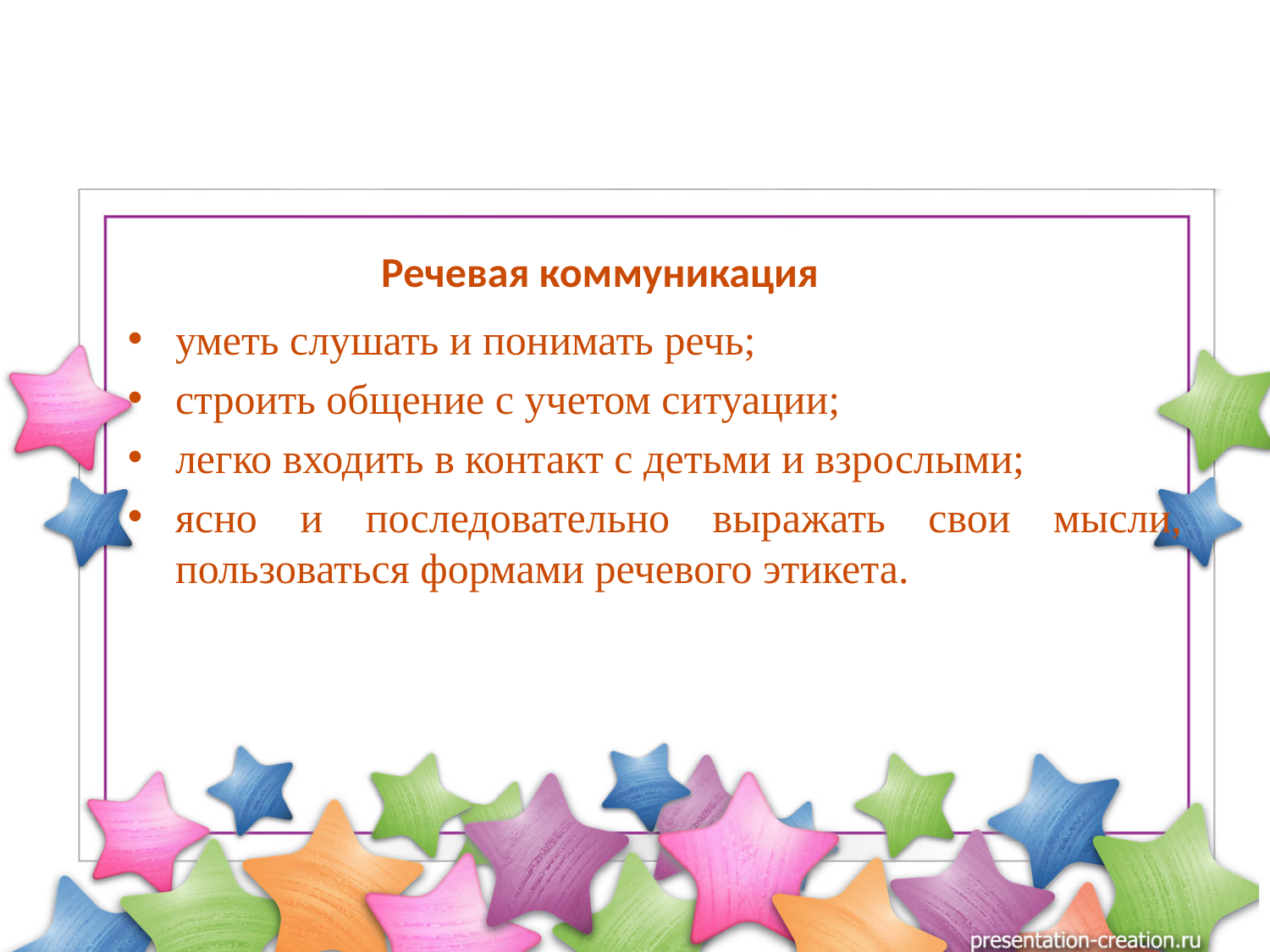

#
                                Речевая коммуникация
уметь слушать и понимать речь;
строить общение с учетом ситуации;
легко входить в контакт с детьми и взрослыми;
ясно и последовательно выражать свои мысли, пользоваться формами речевого этикета.